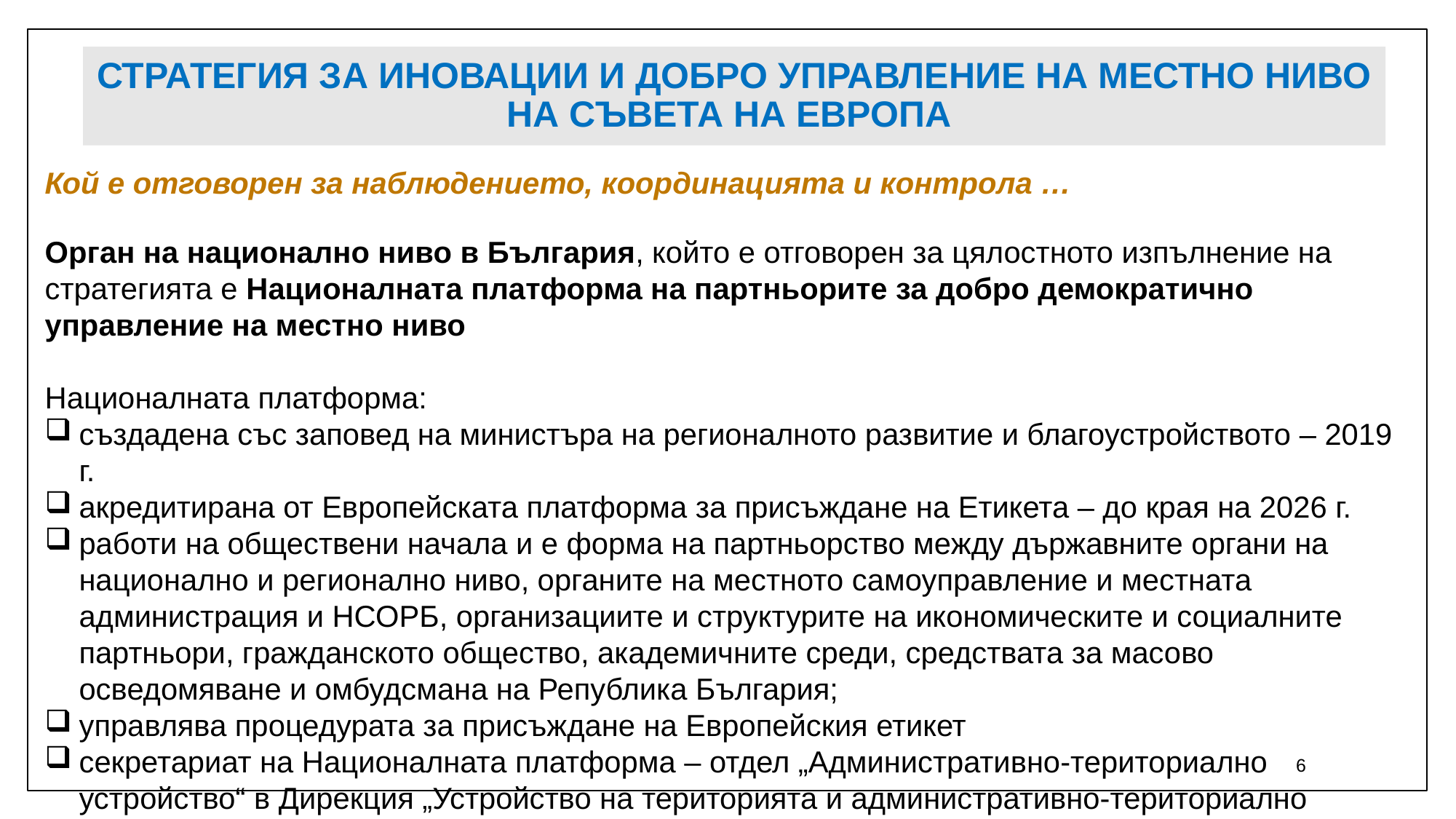

# СТРАТЕГИЯ ЗА ИНОВАЦИИ И ДОБРО УПРАВЛЕНИЕ НА МЕСТНО НИВО НА СЪВЕТА НА ЕВРОПА
Кой е отговорен за наблюдението, координацията и контрола …

Орган на национално ниво в България, който е отговорен за цялостното изпълнение на стратегията е Националната платформа на партньорите за добро демократично управление на местно ниво

Националната платформа:
създадена със заповед на министъра на регионалното развитие и благоустройството – 2019 г.
акредитирана от Европейската платформа за присъждане на Етикета – до края на 2026 г.
работи на обществени начала и е форма на партньорство между държавните органи на национално и регионално ниво, органите на местното самоуправление и местната администрация и НСОРБ, организациите и структурите на икономическите и социалните партньори, гражданското общество, академичните среди, средствата за масово осведомяване и омбудсмана на Република България;
управлява процедурата за присъждане на Европейския етикет
секретариат на Националната платформа – отдел „Административно-териториално устройство“ в Дирекция „Устройство на територията и административно-териториално устройство“, като част от специализираната администрация на МРРБ
6